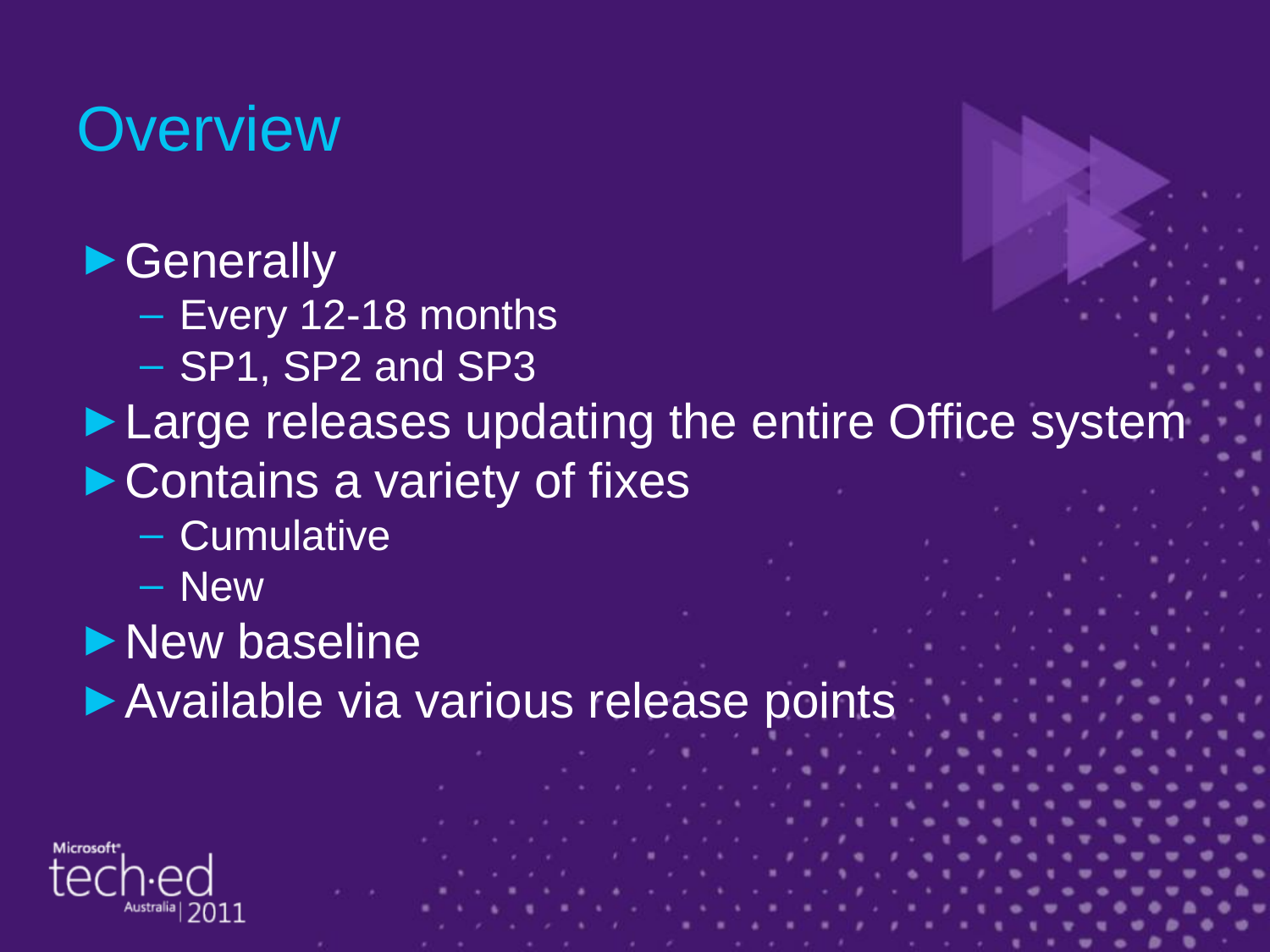

# Overview
Generally
Every 12-18 months
SP1, SP2 and SP3
Large releases updating the entire Office system
Contains a variety of fixes
Cumulative
New
New baseline
Available via various release points